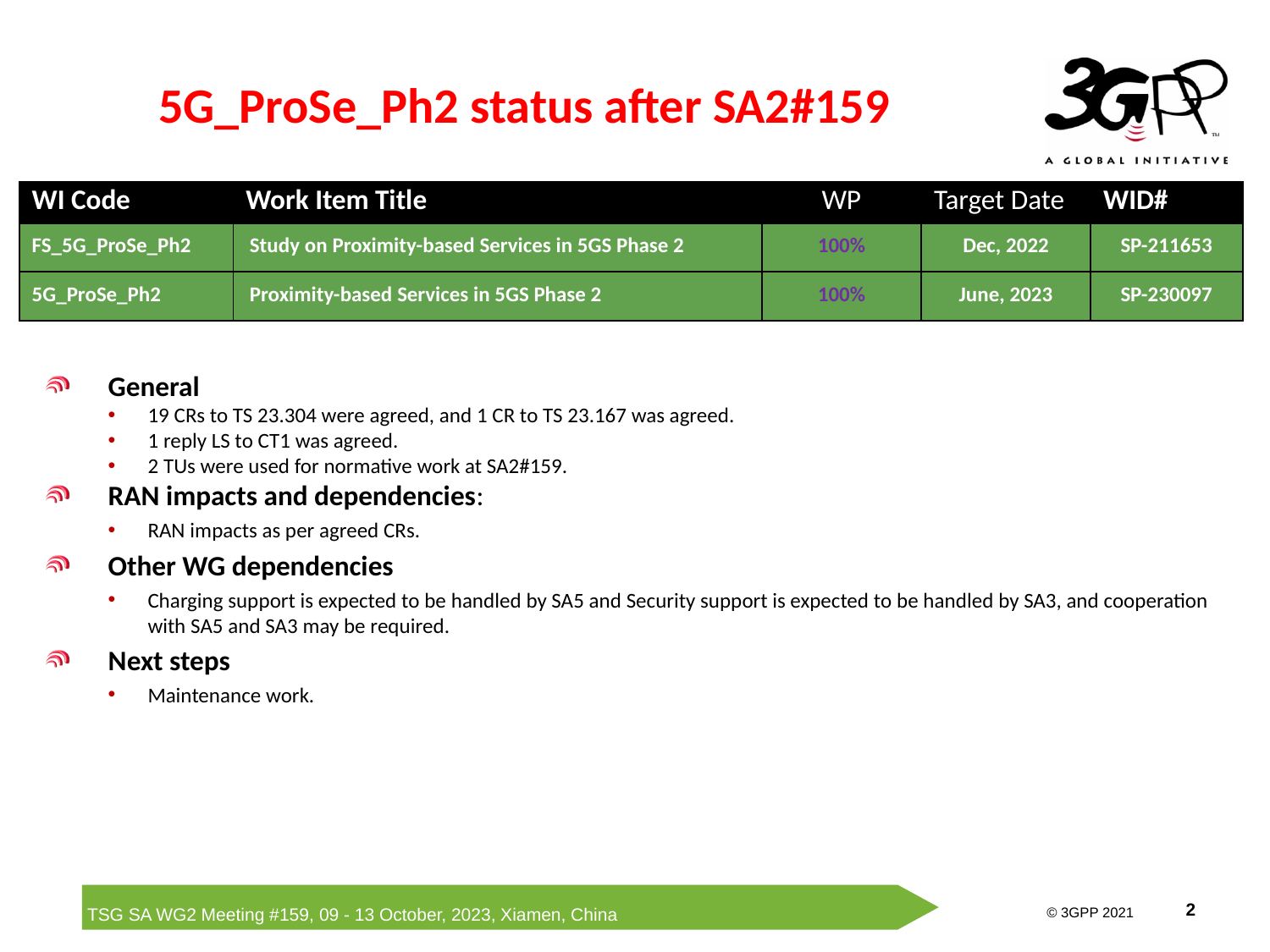

# 5G_ProSe_Ph2 status after SA2#159
| WI Code | Work Item Title | WP | Target Date | WID# |
| --- | --- | --- | --- | --- |
| FS\_5G\_ProSe\_Ph2 | Study on Proximity-based Services in 5GS Phase 2 | 100% | Dec, 2022 | SP-211653 |
| 5G\_ProSe\_Ph2 | Proximity-based Services in 5GS Phase 2 | 100% | June, 2023 | SP-230097 |
General
19 CRs to TS 23.304 were agreed, and 1 CR to TS 23.167 was agreed.
1 reply LS to CT1 was agreed.
2 TUs were used for normative work at SA2#159.
RAN impacts and dependencies:
RAN impacts as per agreed CRs.
Other WG dependencies
Charging support is expected to be handled by SA5 and Security support is expected to be handled by SA3, and cooperation with SA5 and SA3 may be required.
Next steps
Maintenance work.